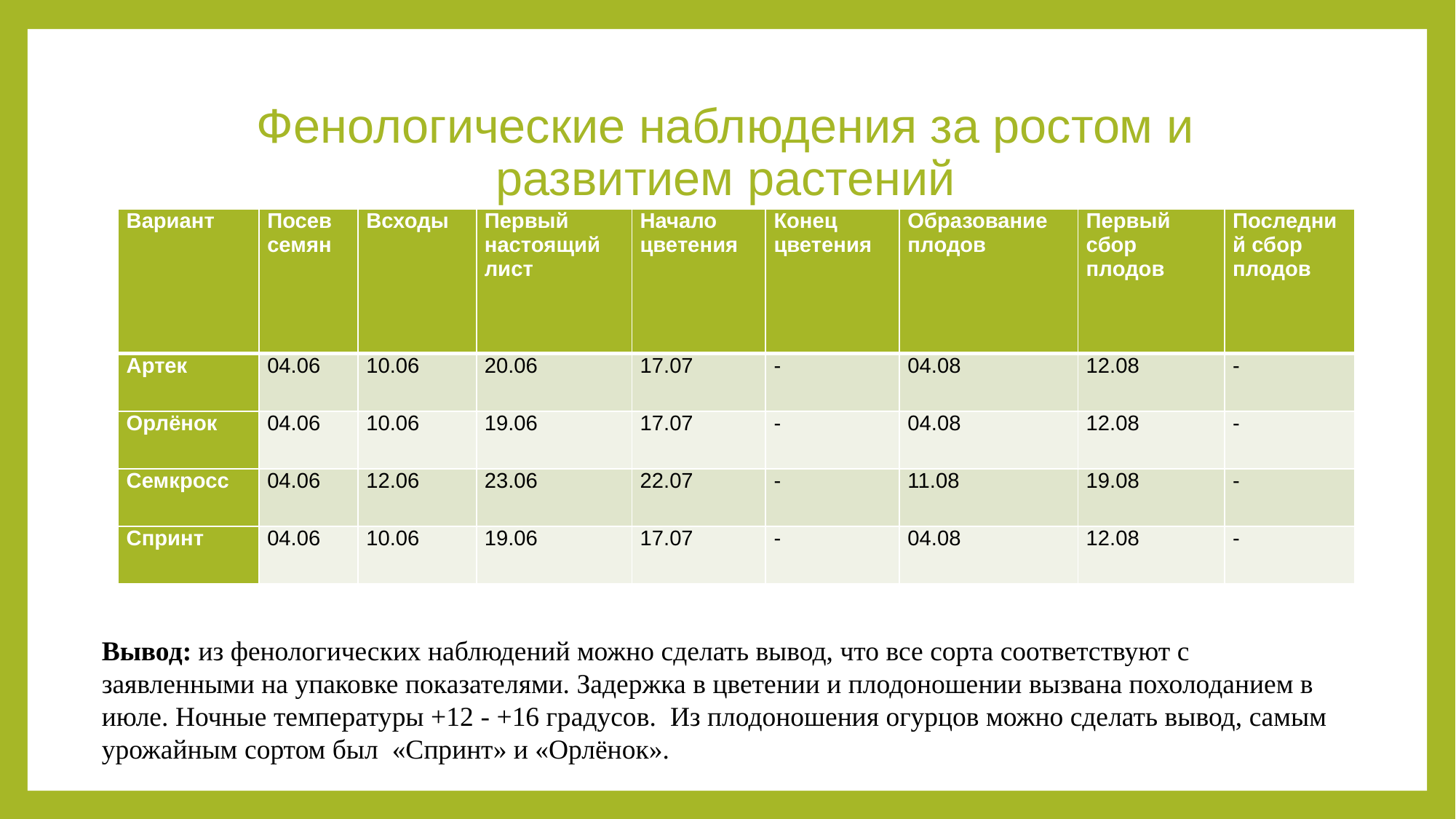

# Фенологические наблюдения за ростом и развитием растений
| Вариант | Посев семян | Всходы | Первый настоящий лист | Начало цветения | Конец цветения | Образование плодов | Первый сбор плодов | Последний сбор плодов |
| --- | --- | --- | --- | --- | --- | --- | --- | --- |
| Артек | 04.06 | 10.06 | 20.06 | 17.07 | - | 04.08 | 12.08 | - |
| Орлёнок | 04.06 | 10.06 | 19.06 | 17.07 | - | 04.08 | 12.08 | - |
| Семкросс | 04.06 | 12.06 | 23.06 | 22.07 | - | 11.08 | 19.08 | - |
| Спринт | 04.06 | 10.06 | 19.06 | 17.07 | - | 04.08 | 12.08 | - |
Вывод: из фенологических наблюдений можно сделать вывод, что все сорта соответствуют с заявленными на упаковке показателями. Задержка в цветении и плодоношении вызвана похолоданием в июле. Ночные температуры +12 - +16 градусов.  Из плодоношения огурцов можно сделать вывод, самым урожайным сортом был  «Спринт» и «Орлёнок».